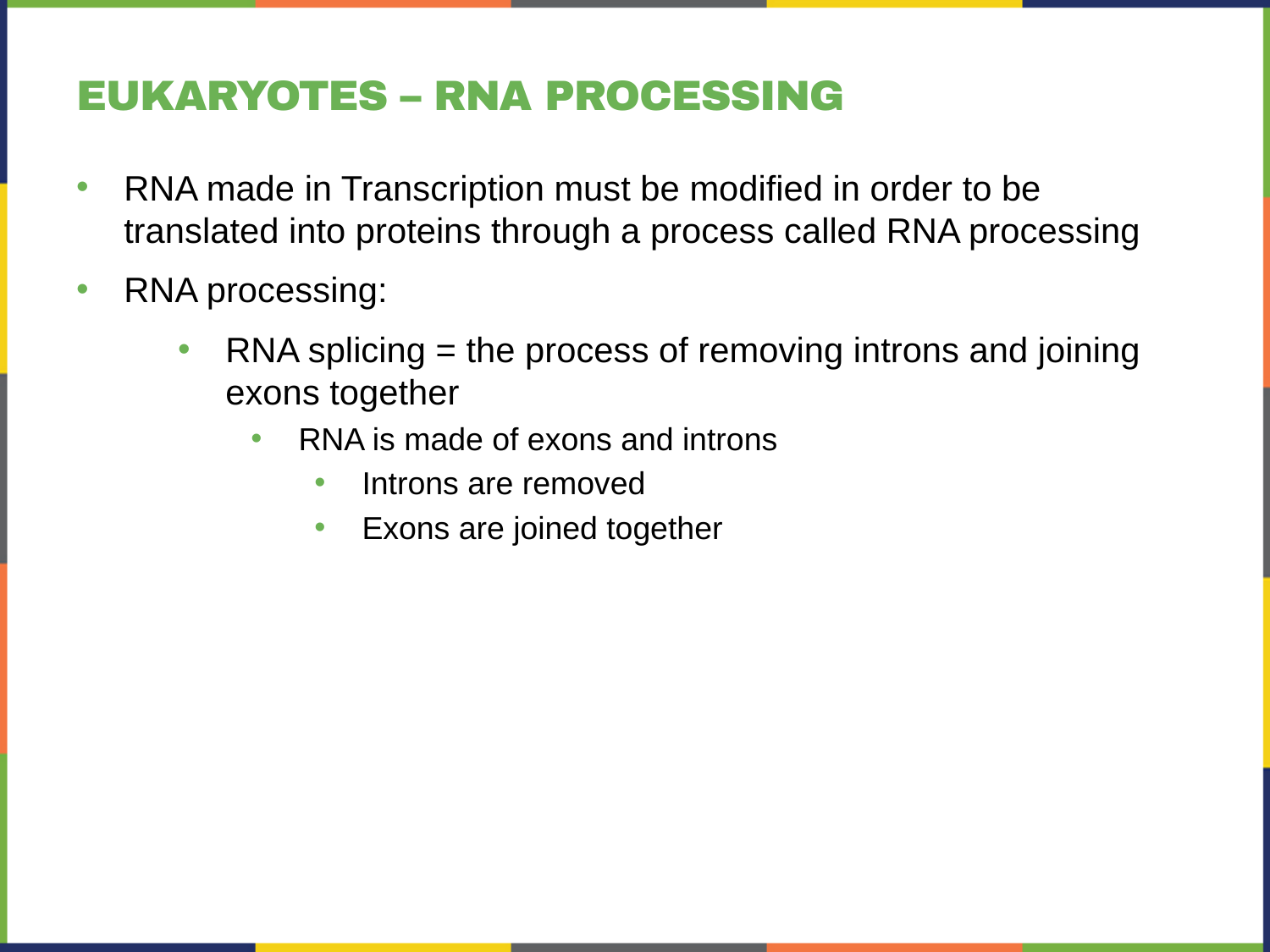

# Eukaryotes – RNA processing
RNA made in Transcription must be modified in order to be translated into proteins through a process called RNA processing
RNA processing:
RNA splicing = the process of removing introns and joining exons together
RNA is made of exons and introns
Introns are removed
Exons are joined together